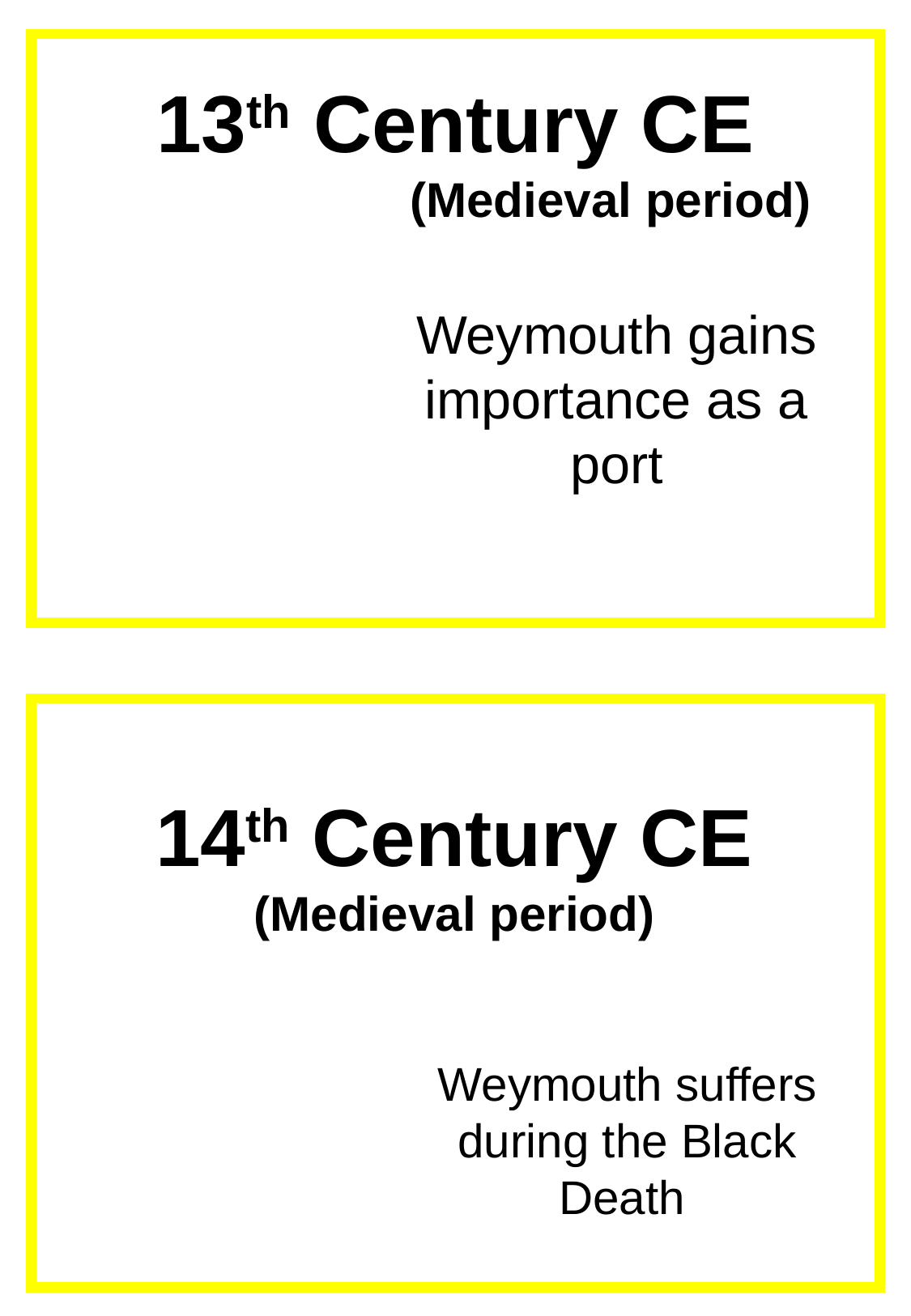

13th Century CE
(Medieval period)

Weymouth gains importance as a port

14th Century CE
(Medieval period)

Weymouth suffers during the Black Death